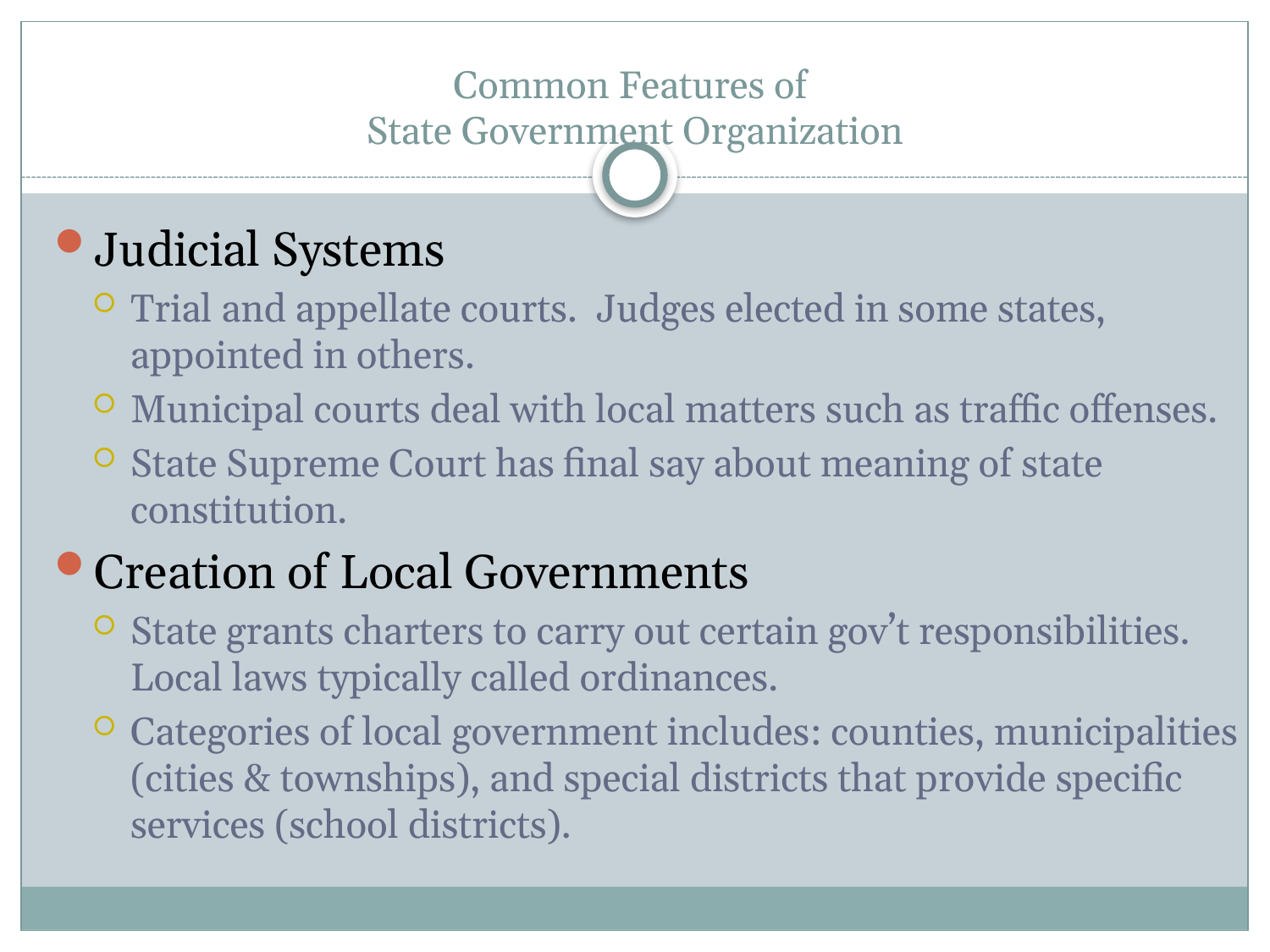

# Common Features of State Government Organization
Judicial Systems
Trial and appellate courts.  Judges elected in some states, appointed in others.
Municipal courts deal with local matters such as traffic offenses.
State Supreme Court has final say about meaning of state constitution.
Creation of Local Governments
State grants charters to carry out certain gov’t responsibilities.  Local laws typically called ordinances.
Categories of local government includes: counties, municipalities (cities & townships), and special districts that provide specific services (school districts).